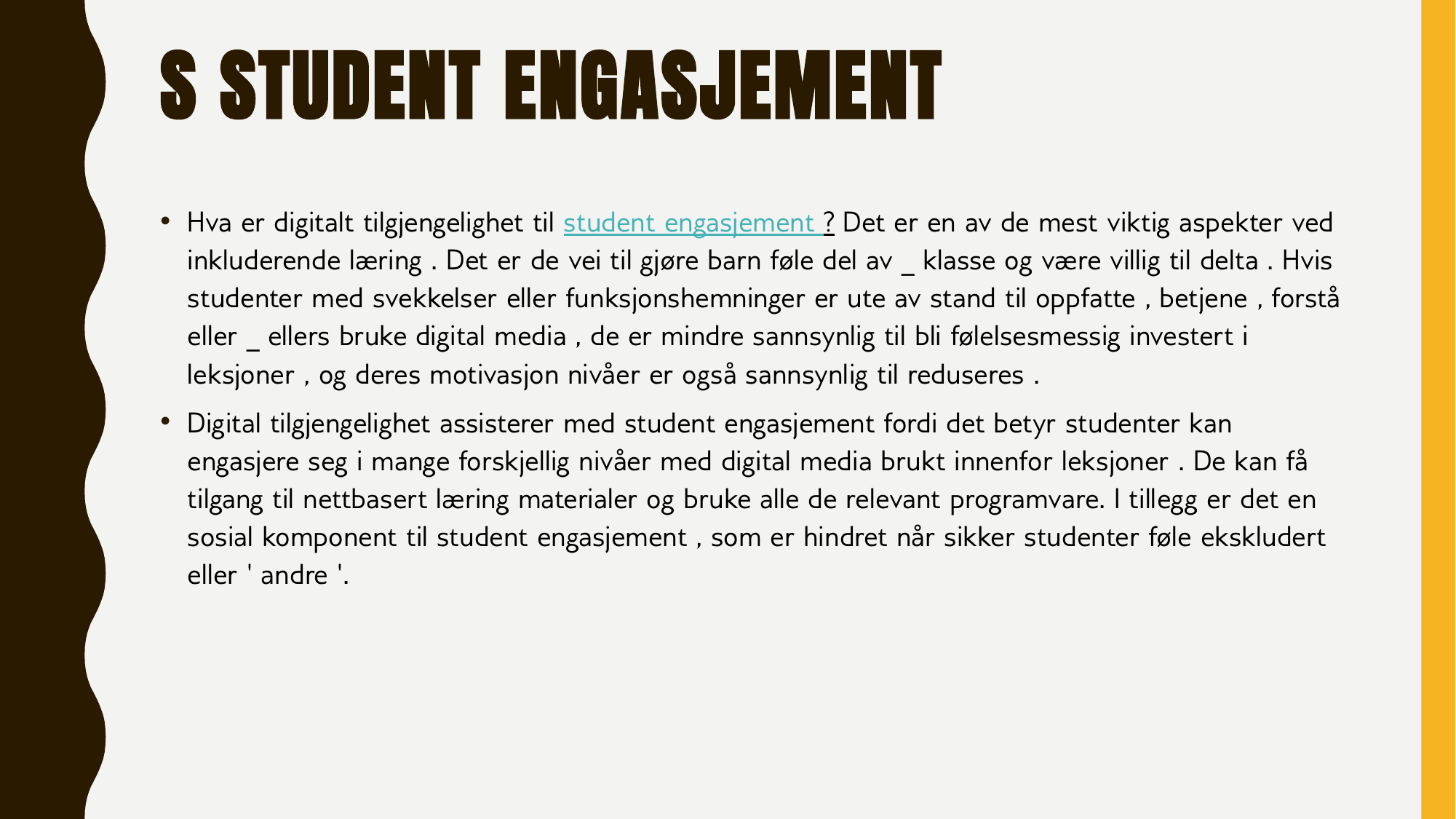

# s student Engasjement
Hva er digitalt tilgjengelighet til student engasjement ? Det er en av de mest viktig aspekter ved inkluderende læring . Det er de vei til gjøre barn føle del av _ klasse og være villig til delta . Hvis studenter med svekkelser eller funksjonshemninger er ute av stand til oppfatte , betjene , forstå eller _ ellers bruke digital media , de er mindre sannsynlig til bli følelsesmessig investert i leksjoner , og deres motivasjon nivåer er også sannsynlig til reduseres .
Digital tilgjengelighet assisterer med student engasjement fordi det betyr studenter kan engasjere seg i mange forskjellig nivåer med digital media brukt innenfor leksjoner . De kan få tilgang til nettbasert læring materialer og bruke alle de relevant programvare. I tillegg er det en sosial komponent til student engasjement , som er hindret når sikker studenter føle ekskludert eller ' andre '.